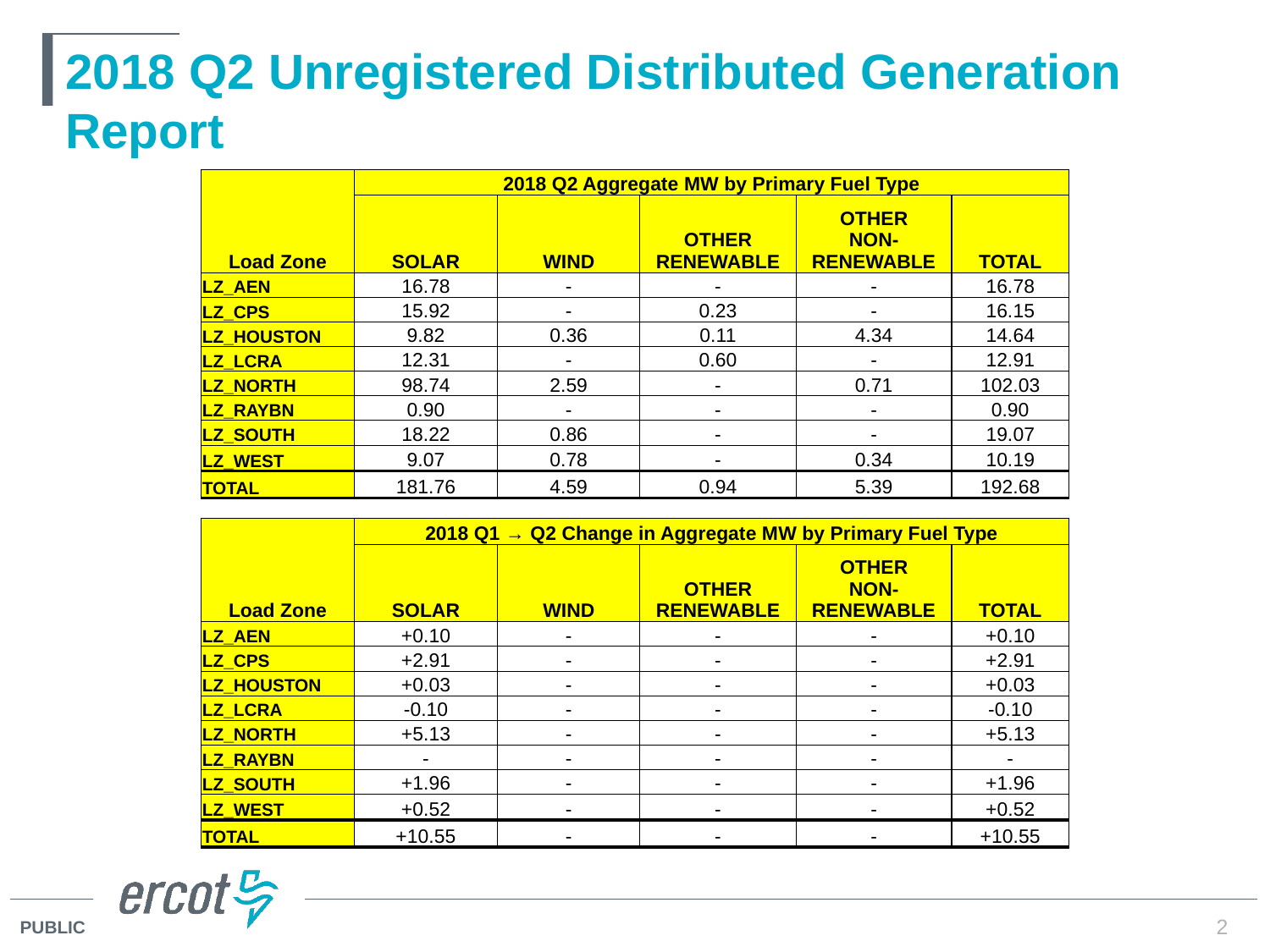

# 2018 Q2 Unregistered Distributed Generation Report
| Load Zone | 2018 Q2 Aggregate MW by Primary Fuel Type |  |  |  |  |
| --- | --- | --- | --- | --- | --- |
|  | SOLAR | WIND | OTHER RENEWABLE | OTHER NON-RENEWABLE | TOTAL |
| LZ\_AEN | 16.78 | - | - | - | 16.78 |
| LZ\_CPS | 15.92 | - | 0.23 | - | 16.15 |
| LZ\_HOUSTON | 9.82 | 0.36 | 0.11 | 4.34 | 14.64 |
| LZ\_LCRA | 12.31 | - | 0.60 | - | 12.91 |
| LZ\_NORTH | 98.74 | 2.59 | - | 0.71 | 102.03 |
| LZ\_RAYBN | 0.90 | - | - | - | 0.90 |
| LZ\_SOUTH | 18.22 | 0.86 | - | - | 19.07 |
| LZ\_WEST | 9.07 | 0.78 | - | 0.34 | 10.19 |
| TOTAL | 181.76 | 4.59 | 0.94 | 5.39 | 192.68 |
| Load Zone | 2018 Q1 → Q2 Change in Aggregate MW by Primary Fuel Type |  |  |  |  |
| --- | --- | --- | --- | --- | --- |
|  | SOLAR | WIND | OTHER RENEWABLE | OTHER NON-RENEWABLE | TOTAL |
| LZ\_AEN | +0.10 | - | - | - | +0.10 |
| LZ\_CPS | +2.91 | - | - | - | +2.91 |
| LZ\_HOUSTON | +0.03 | - | - | - | +0.03 |
| LZ\_LCRA | -0.10 | - | - | - | -0.10 |
| LZ\_NORTH | +5.13 | - | - | - | +5.13 |
| LZ\_RAYBN | - | - | - | - | - |
| LZ\_SOUTH | +1.96 | - | - | - | +1.96 |
| LZ\_WEST | +0.52 | - | - | - | +0.52 |
| TOTAL | +10.55 | - | - | - | +10.55 |
2